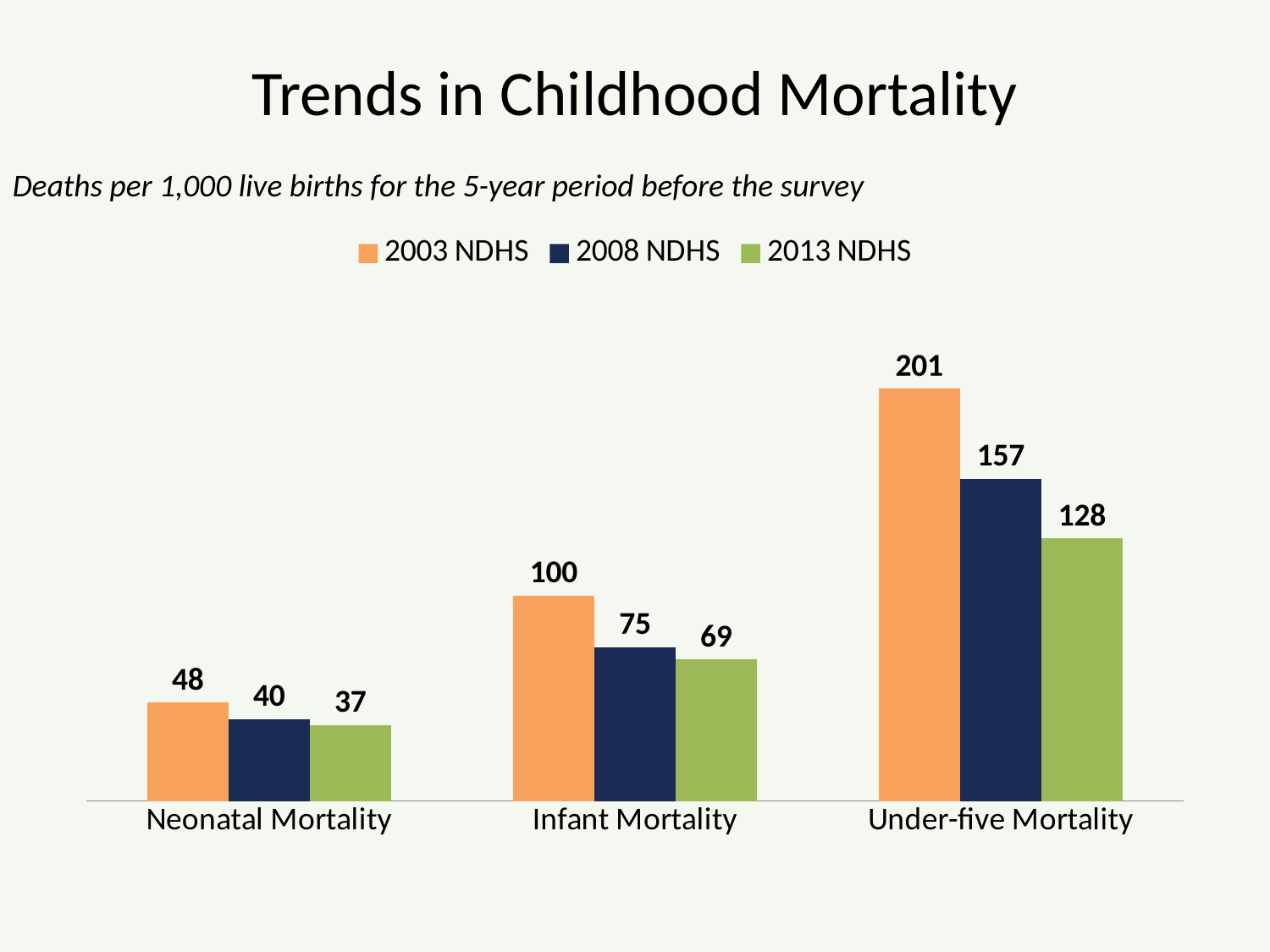

# Trends in Childhood Mortality
Deaths per 1,000 live births for the 5-year period before the survey

### Chart

| Category | 2003 NDHS | 2008 NDHS | 2013 NDHS |
|---|---|---|---|
| Neonatal Mortality | 48.0 | 40.0 | 37.0 |
| Infant Mortality | 100.0 | 75.0 | 69.0 |
| Under-five Mortality | 201.0 | 157.0 | 128.0 |